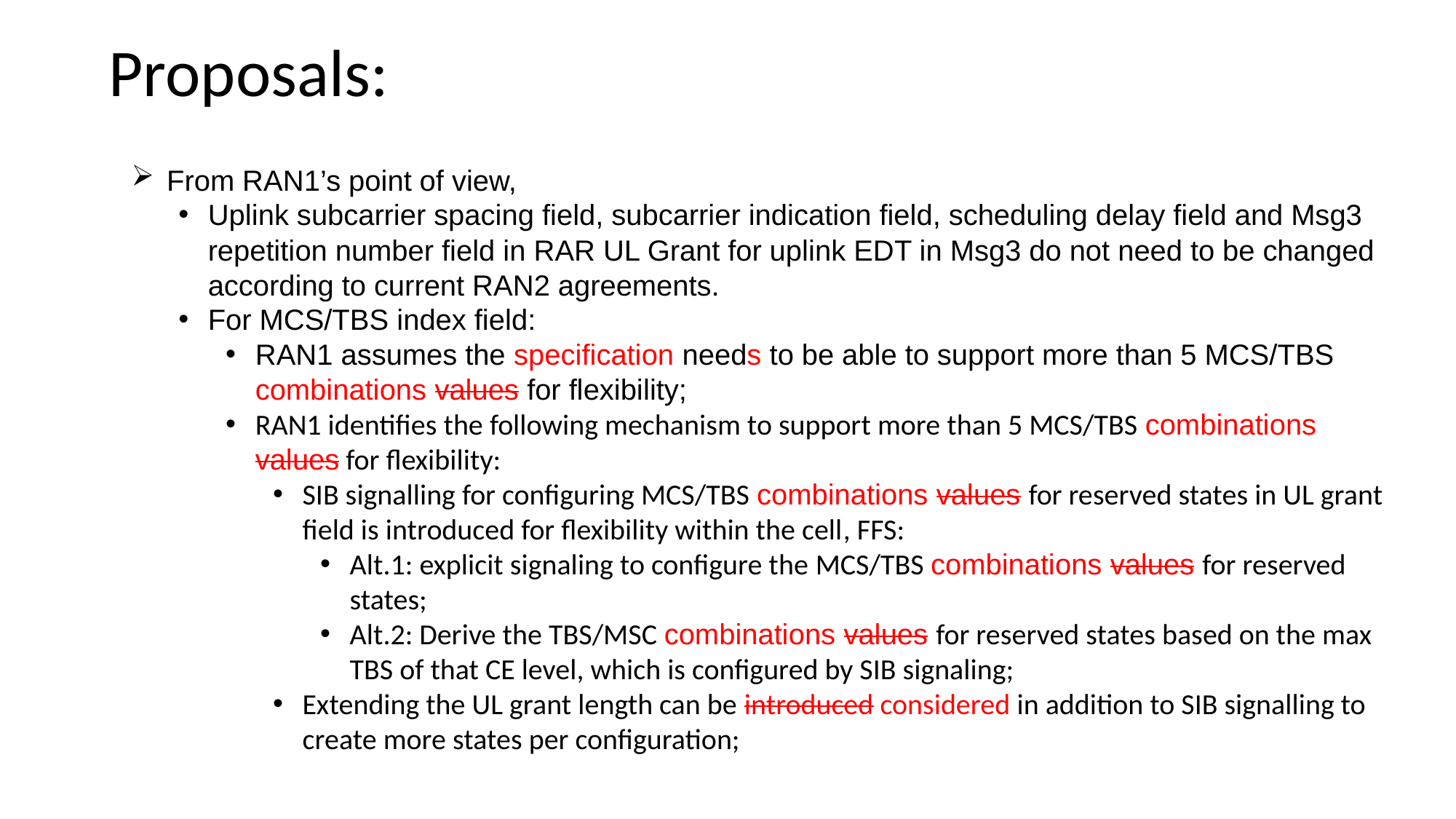

Proposals:
From RAN1’s point of view,
Uplink subcarrier spacing field, subcarrier indication field, scheduling delay field and Msg3 repetition number field in RAR UL Grant for uplink EDT in Msg3 do not need to be changed according to current RAN2 agreements.
For MCS/TBS index field:
RAN1 assumes the specification needs to be able to support more than 5 MCS/TBS combinations values for flexibility;
RAN1 identifies the following mechanism to support more than 5 MCS/TBS combinations values for flexibility:
SIB signalling for configuring MCS/TBS combinations values for reserved states in UL grant field is introduced for flexibility within the cell, FFS:
Alt.1: explicit signaling to configure the MCS/TBS combinations values for reserved states;
Alt.2: Derive the TBS/MSC combinations values for reserved states based on the max TBS of that CE level, which is configured by SIB signaling;
Extending the UL grant length can be introduced considered in addition to SIB signalling to create more states per configuration;